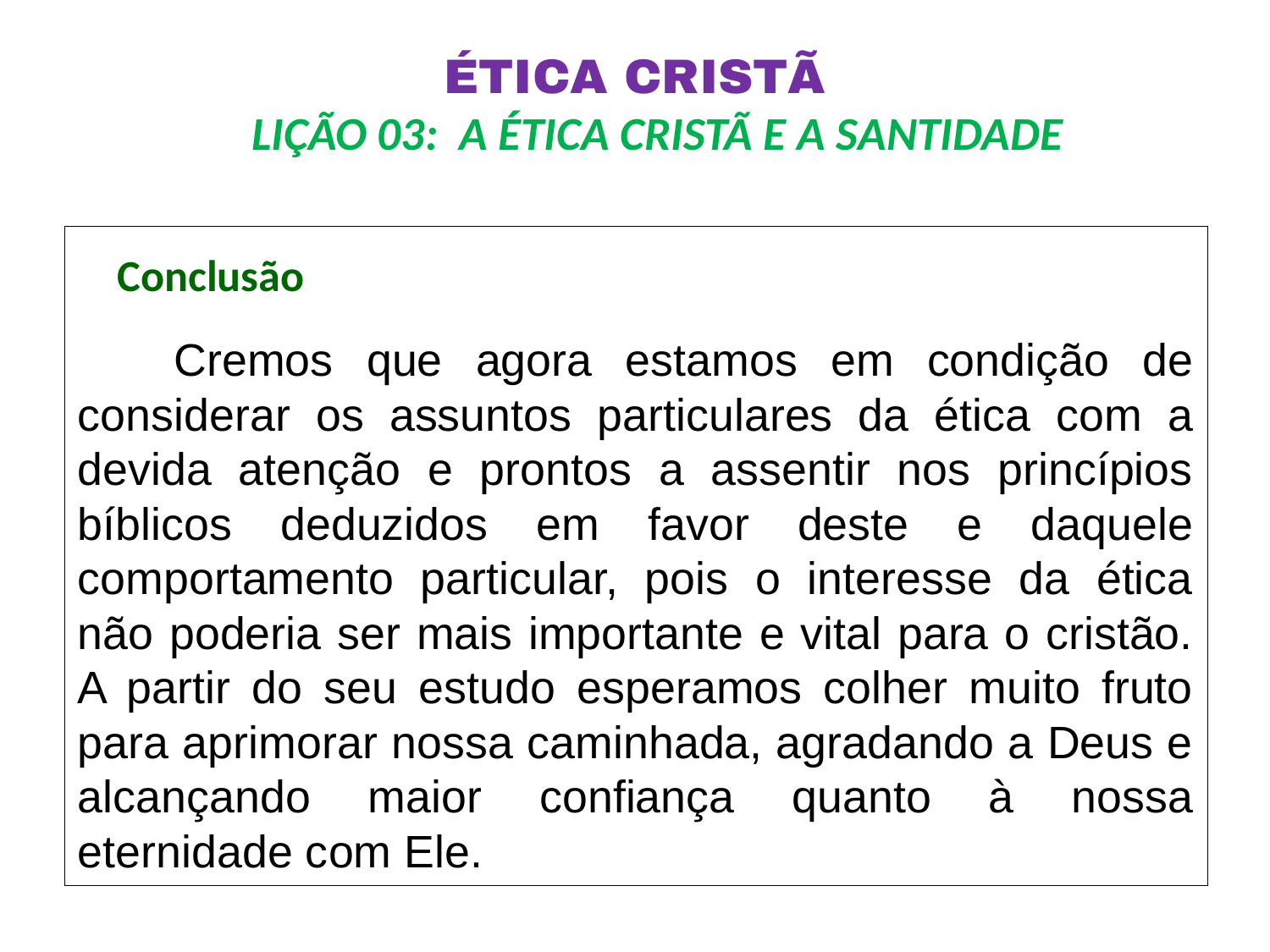

# ÉTICA CRISTÃ LIÇÃO 03:  A ÉTICA CRISTÃ E A SANTIDADE
   Conclusão

	Cremos que agora estamos em condição de considerar os assuntos particulares da ética com a devida atenção e prontos a assentir nos princípios bíblicos deduzidos em favor deste e daquele comportamento particular, pois o interesse da ética não poderia ser mais importante e vital para o cristão. A partir do seu estudo esperamos colher muito fruto para aprimorar nossa caminhada, agradando a Deus e alcançando maior confiança quanto à nossa eternidade com Ele.